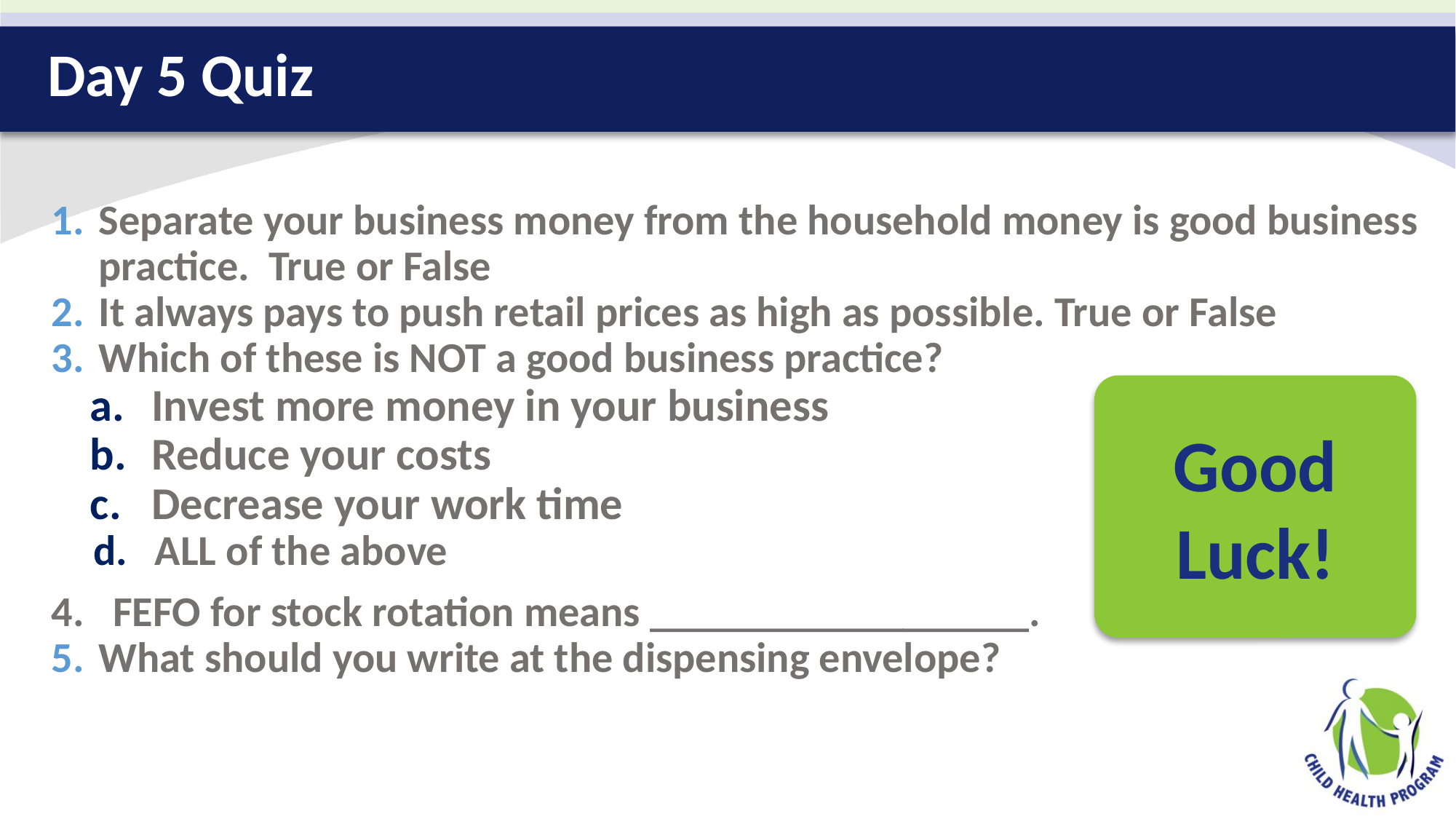

# Day 5 Quiz
Separate your business money from the household money is good business practice.  True or False
It always pays to push retail prices as high as possible. True or False
Which of these is NOT a good business practice?
Invest more money in your business
Reduce your costs
Decrease your work time
ALL of the above
FEFO for stock rotation means __________________.
What should you write at the dispensing envelope?
Good Luck!